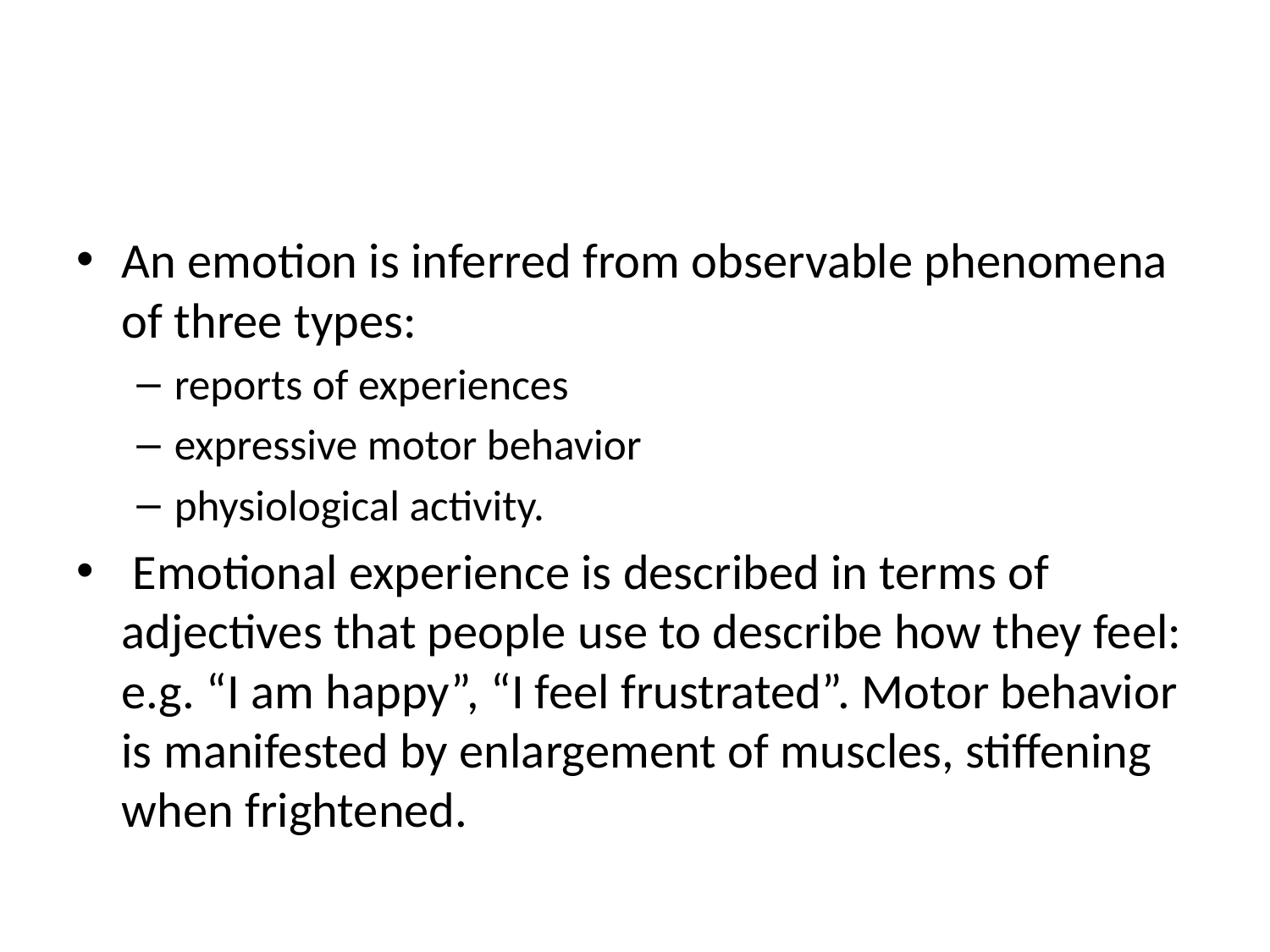

#
An emotion is inferred from observable phenomena of three types:
reports of experiences
expressive motor behavior
physiological activity.
 Emotional experience is described in terms of adjectives that people use to describe how they feel: e.g. “I am happy”, “I feel frustrated”. Motor behavior is manifested by enlargement of muscles, stiffening when frightened.